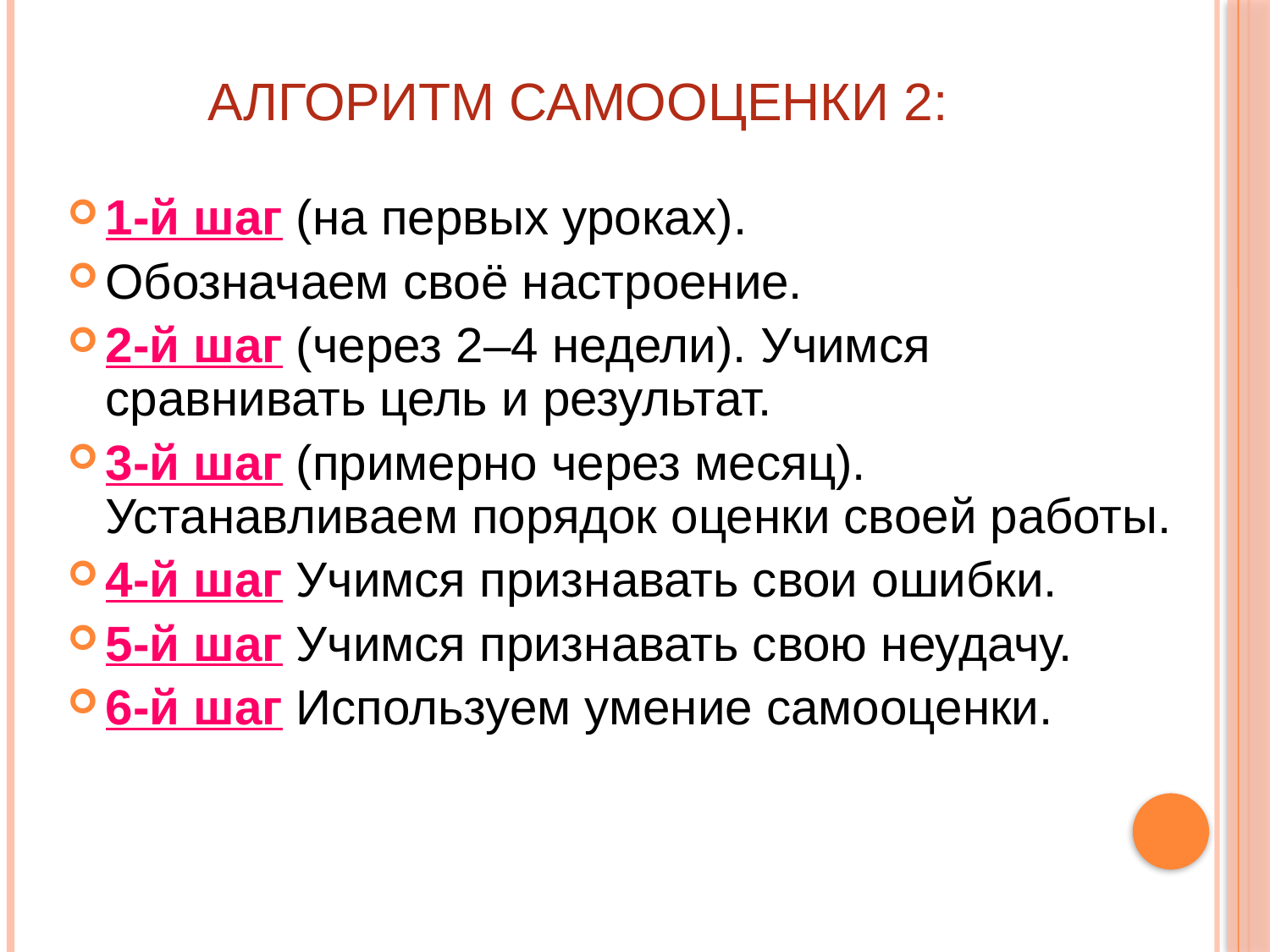

# Алгоритм самооценки 2:
1-й шаг (на первых уроках).
Обозначаем своё настроение.
2-й шаг (через 2–4 недели). Учимся сравнивать цель и результат.
3-й шаг (примерно через месяц). Устанавливаем порядок оценки своей работы.
4-й шаг Учимся признавать свои ошибки.
5-й шаг Учимся признавать свою неудачу.
6-й шаг Используем умение самооценки.